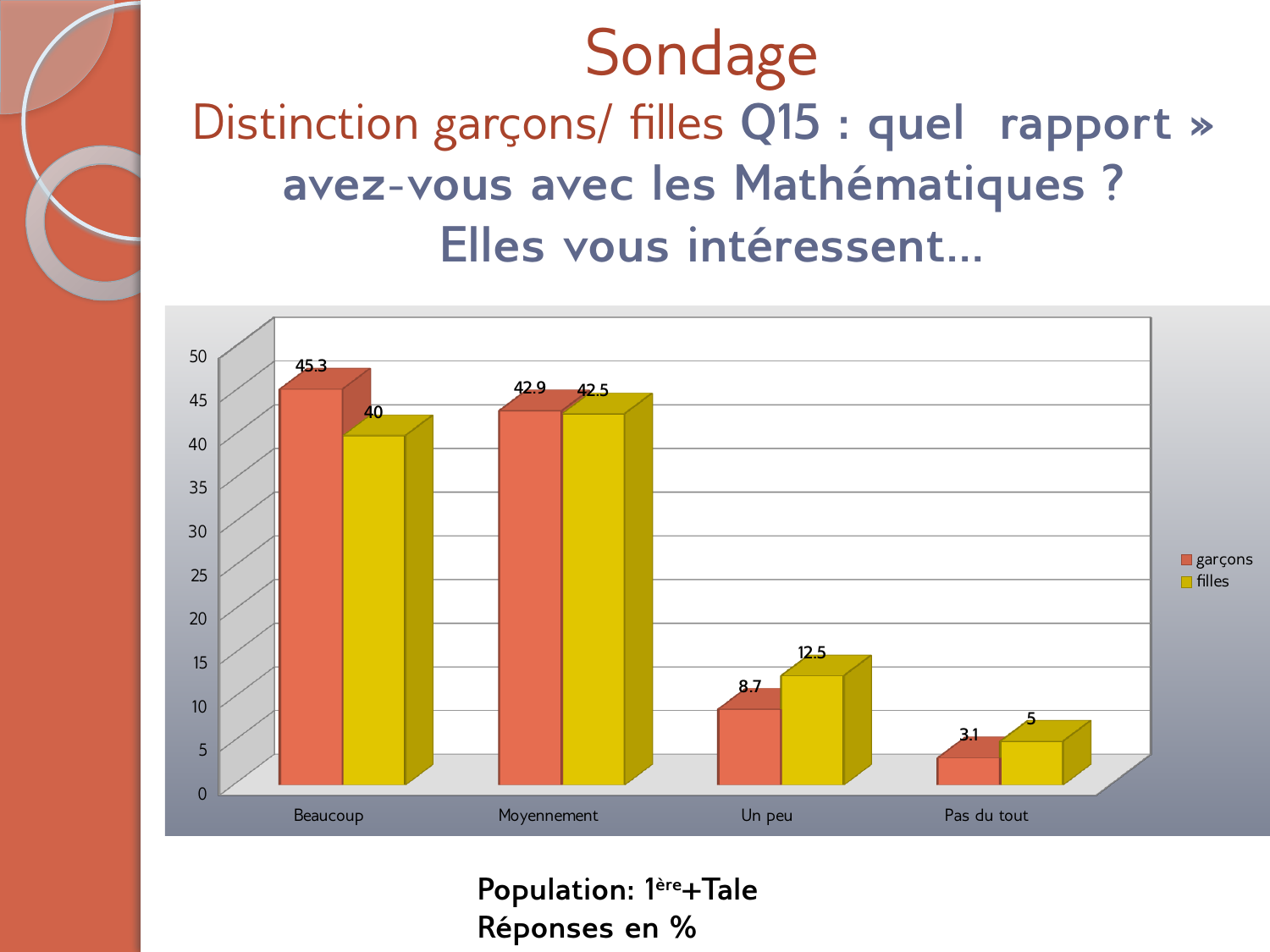

# Sondage Distinction garçons/ filles Q15 : quel  rapport » avez-vous avec les Mathématiques ? Elles vous intéressent…

[unsupported chart]

Population: 1ère+Tale
Réponses en %